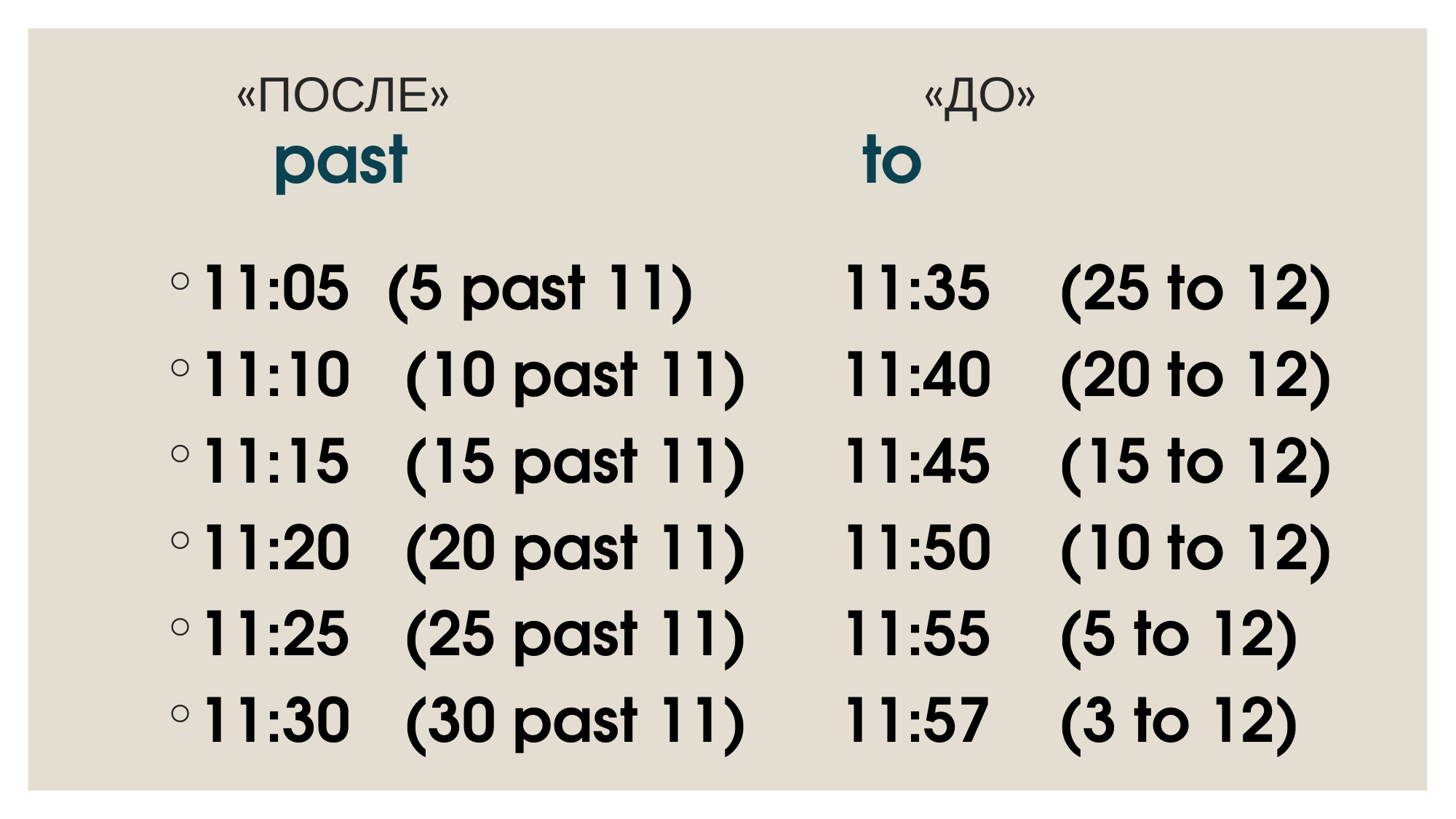

# «ПОСЛЕ»					«ДО» past				 	  to
11:05  (5 past 11)		11:35	(25 to 12)
11:10	(10 past 11)	11:40	(20 to 12)
11:15	(15 past 11)	11:45	(15 to 12)
11:20	(20 past 11)	11:50	(10 to 12)
11:25	(25 past 11)	11:55	(5 to 12)
11:30	(30 past 11)	11:57	(3 to 12)